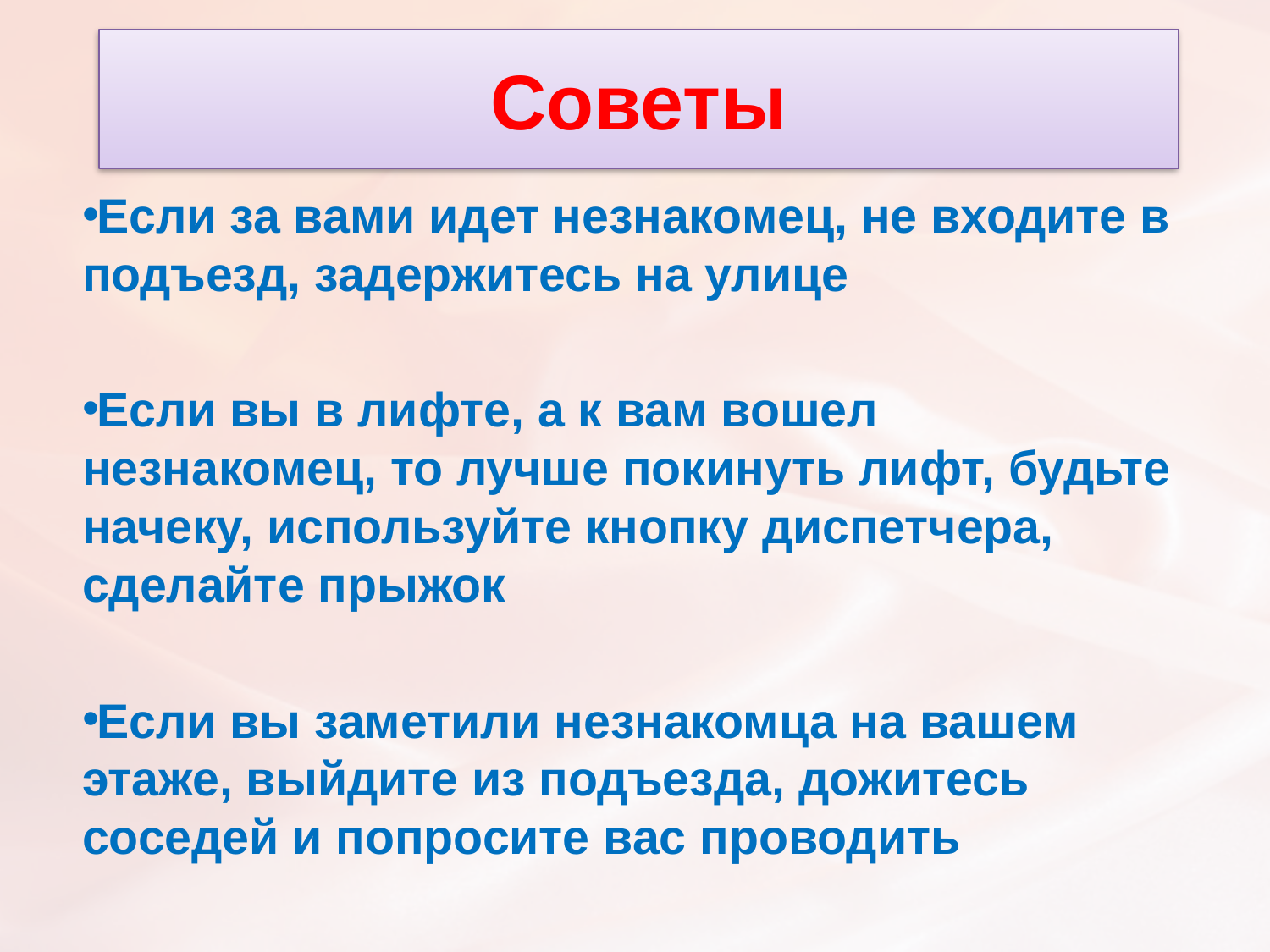

# Советы
Если за вами идет незнакомец, не входите в подъезд, задержитесь на улице

Если вы в лифте, а к вам вошел незнакомец, то лучше покинуть лифт, будьте начеку, используйте кнопку диспетчера, сделайте прыжок

Если вы заметили незнакомца на вашем этаже, выйдите из подъезда, дожитесь соседей и попросите вас проводить